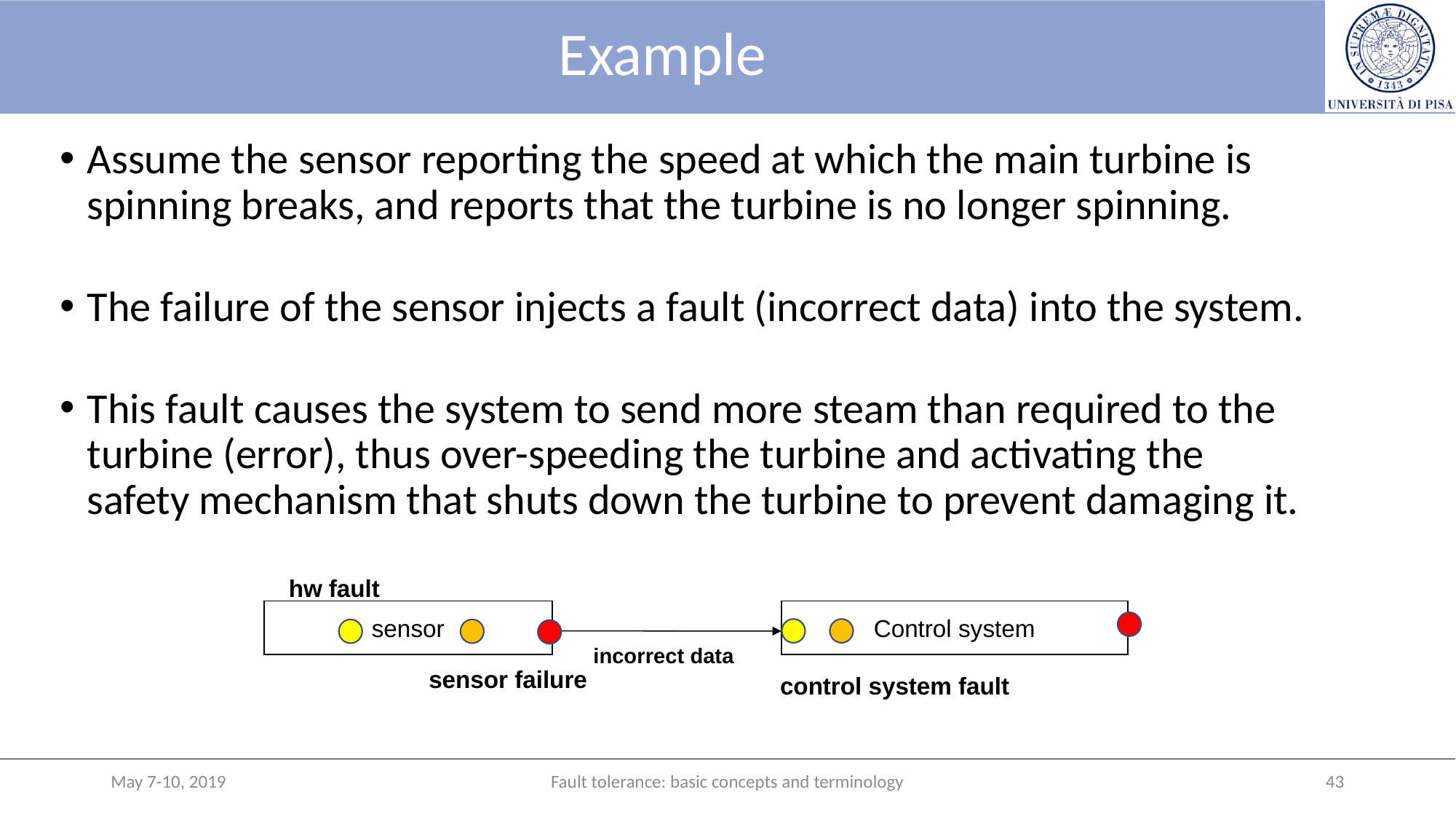

# Example
Assume the sensor reporting the speed at which the main turbine is spinning breaks, and reports that the turbine is no longer spinning.

The failure of the sensor injects a fault (incorrect data) into the system.

This fault causes the system to send more steam than required to the turbine (error), thus over-speeding the turbine and activating the safety mechanism that shuts down the turbine to prevent damaging it.
hw fault
sensor
Control system

incorrect data
sensor failure
control system fault
May 7-10, 2019
Fault tolerance: basic concepts and terminology
43